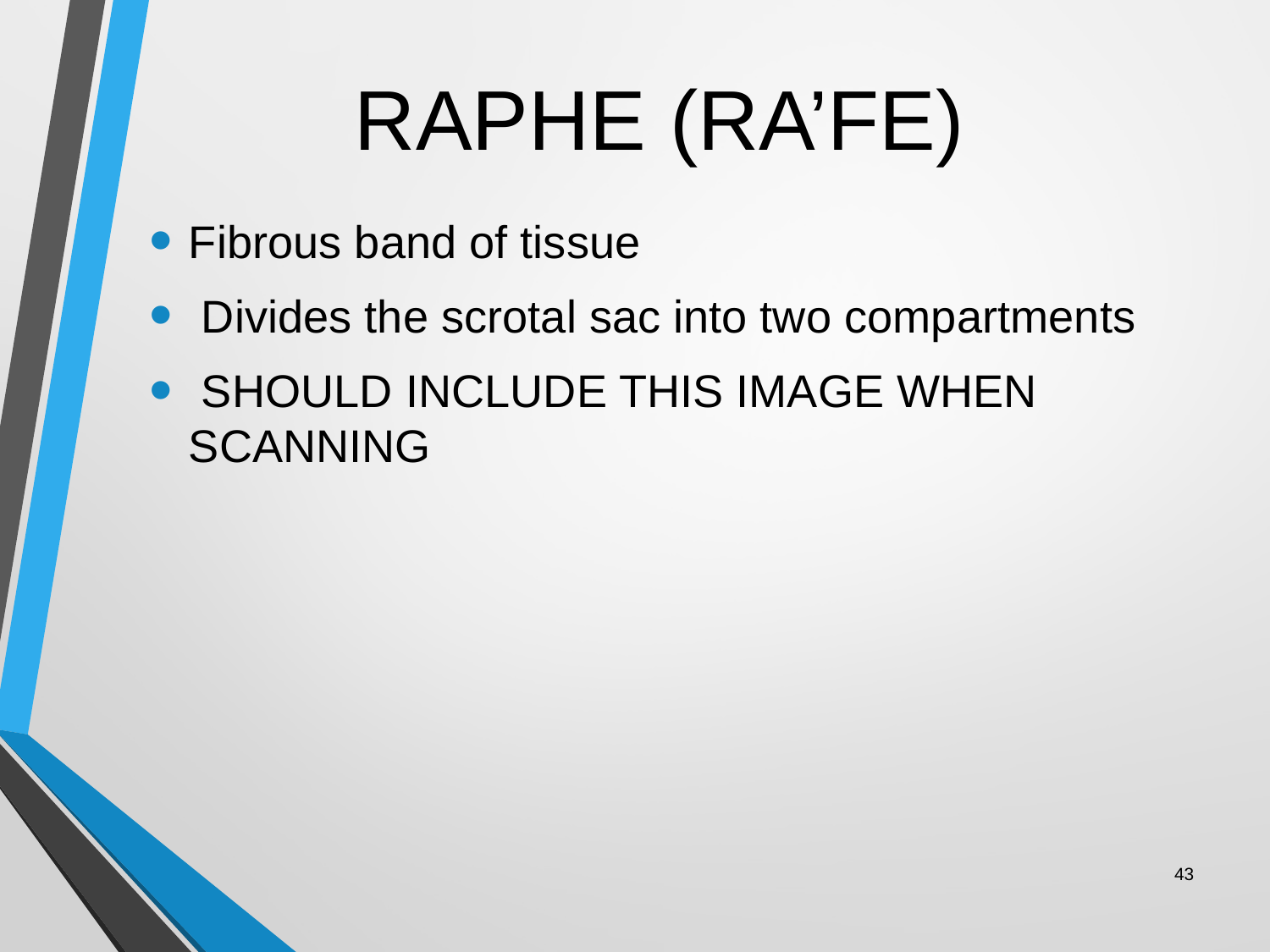

Fibrous band of tissue
 Divides the scrotal sac into two compartments
 SHOULD INCLUDE THIS IMAGE WHEN SCANNING

# RAPHE (RA’FE)
43